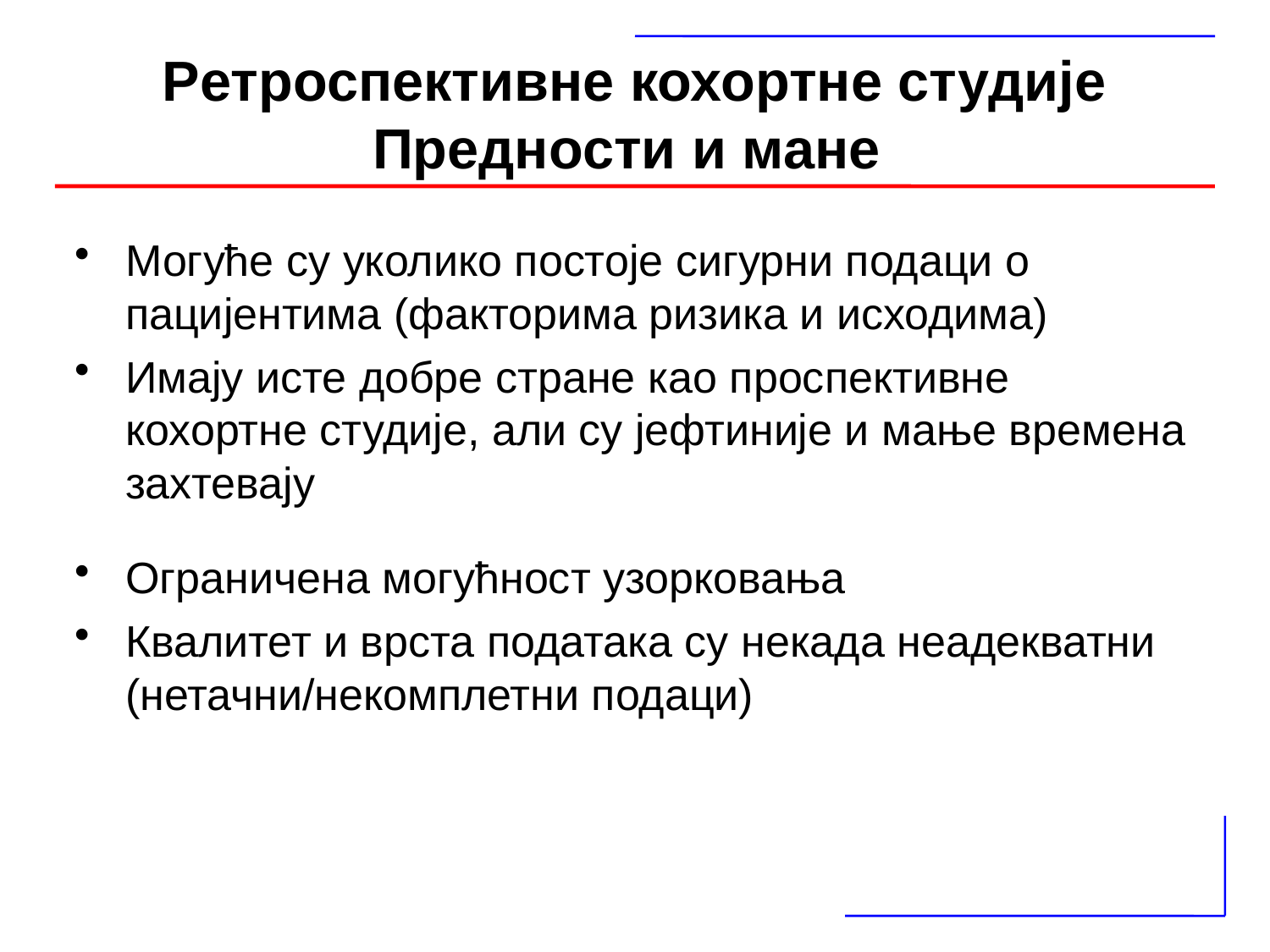

# Ретроспективне кохортне студије Предности и мане
Могуће су уколико постоје сигурни подаци о пацијентима (факторима ризика и исходима)
Имају исте добре стране као проспективне кохортне студије, али су јефтиније и мање времена захтевају

Ограничена могућност узорковања
Квалитет и врста података су некада неадекватни (нетачни/некомплетни подаци)